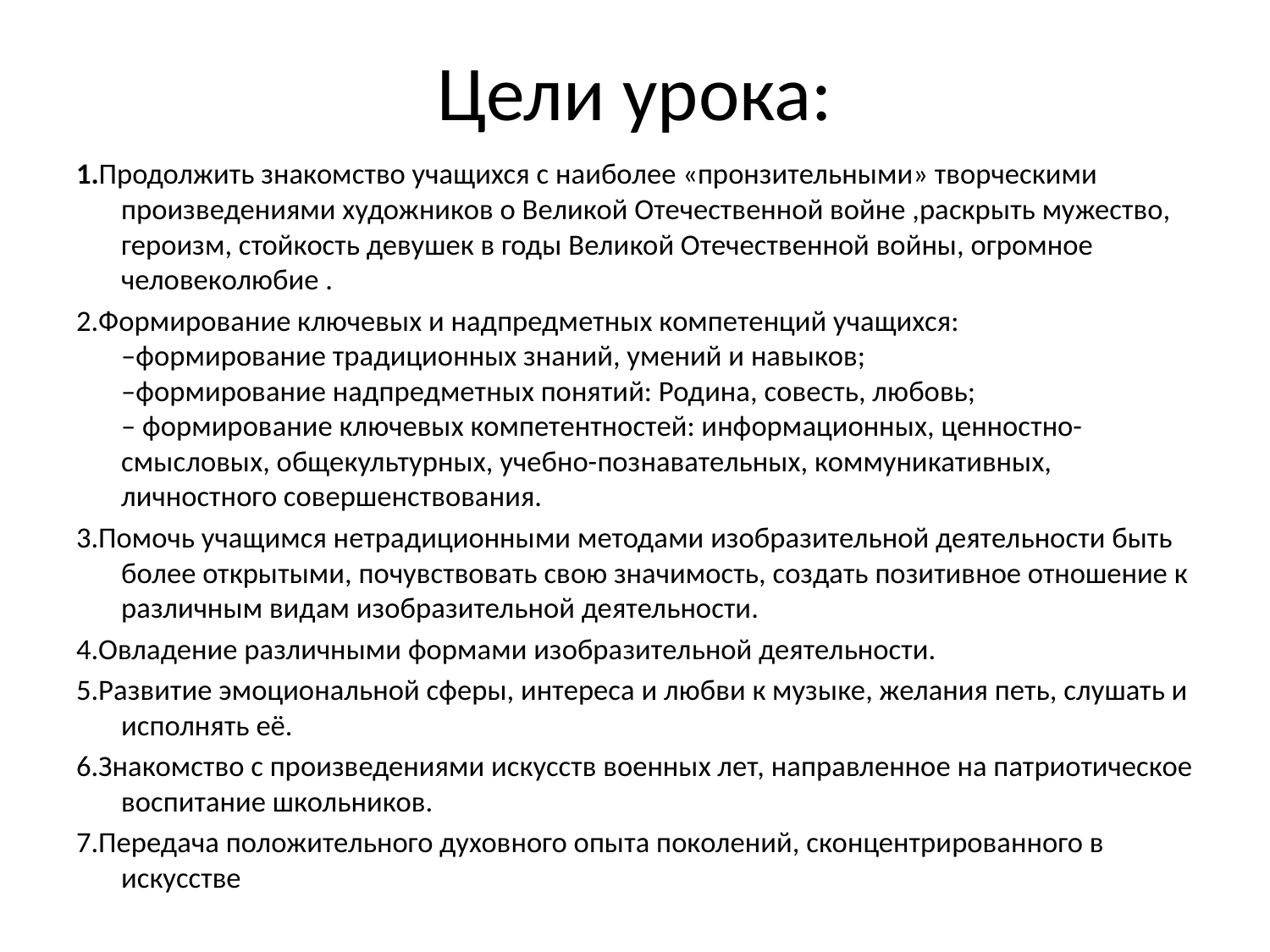

# Цели урока:
1.Продолжить знакомство учащихся с наиболее «пронзительными» творческими произведениями художников о Великой Отечественной войне ,раскрыть мужество, героизм, стойкость девушек в годы Великой Отечественной войны, огромное человеколюбие .
2.Формирование ключевых и надпредметных компетенций учащихся:
–формирование традиционных знаний, умений и навыков;
–формирование надпредметных понятий: Родина, совесть, любовь;
– формирование ключевых компетентностей: информационных, ценностно-смысловых, общекультурных, учебно-познавательных, коммуникативных, личностного совершенствования.
3.Помочь учащимся нетрадиционными методами изобразительной деятельности быть более открытыми, почувствовать свою значимость, создать позитивное отношение к различным видам изобразительной деятельности.
4.Овладение различными формами изобразительной деятельности.
5.Развитие эмоциональной сферы, интереса и любви к музыке, желания петь, слушать и исполнять её.
6.Знакомство с произведениями искусств военных лет, направленное на патриотическое воспитание школьников.
7.Передача положительного духовного опыта поколений, сконцентрированного в искусстве